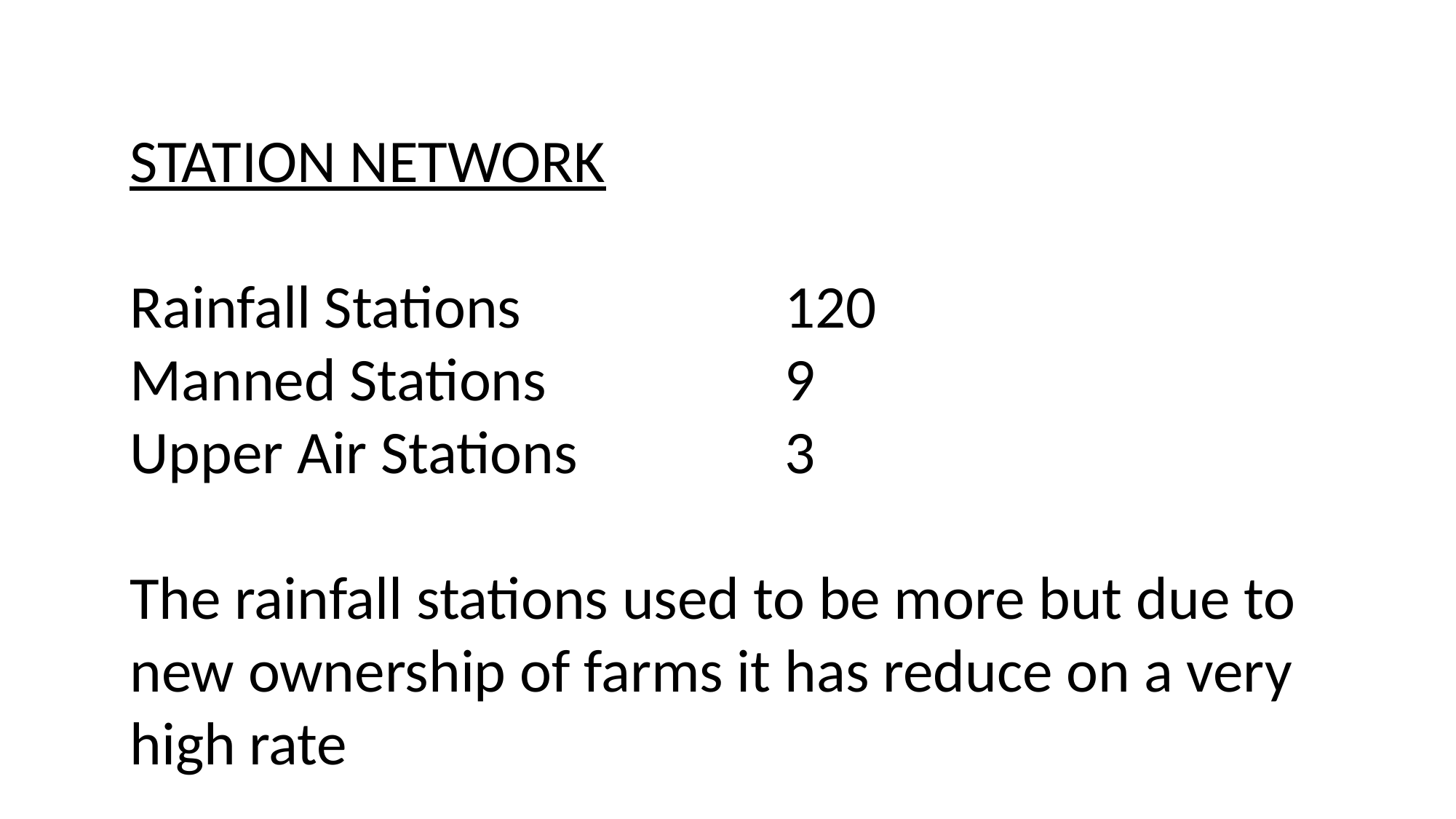

STATION NETWORK

Rainfall Stations			120
Manned Stations			9
Upper Air Stations		3

The rainfall stations used to be more but due to new ownership of farms it has reduce on a very high rate